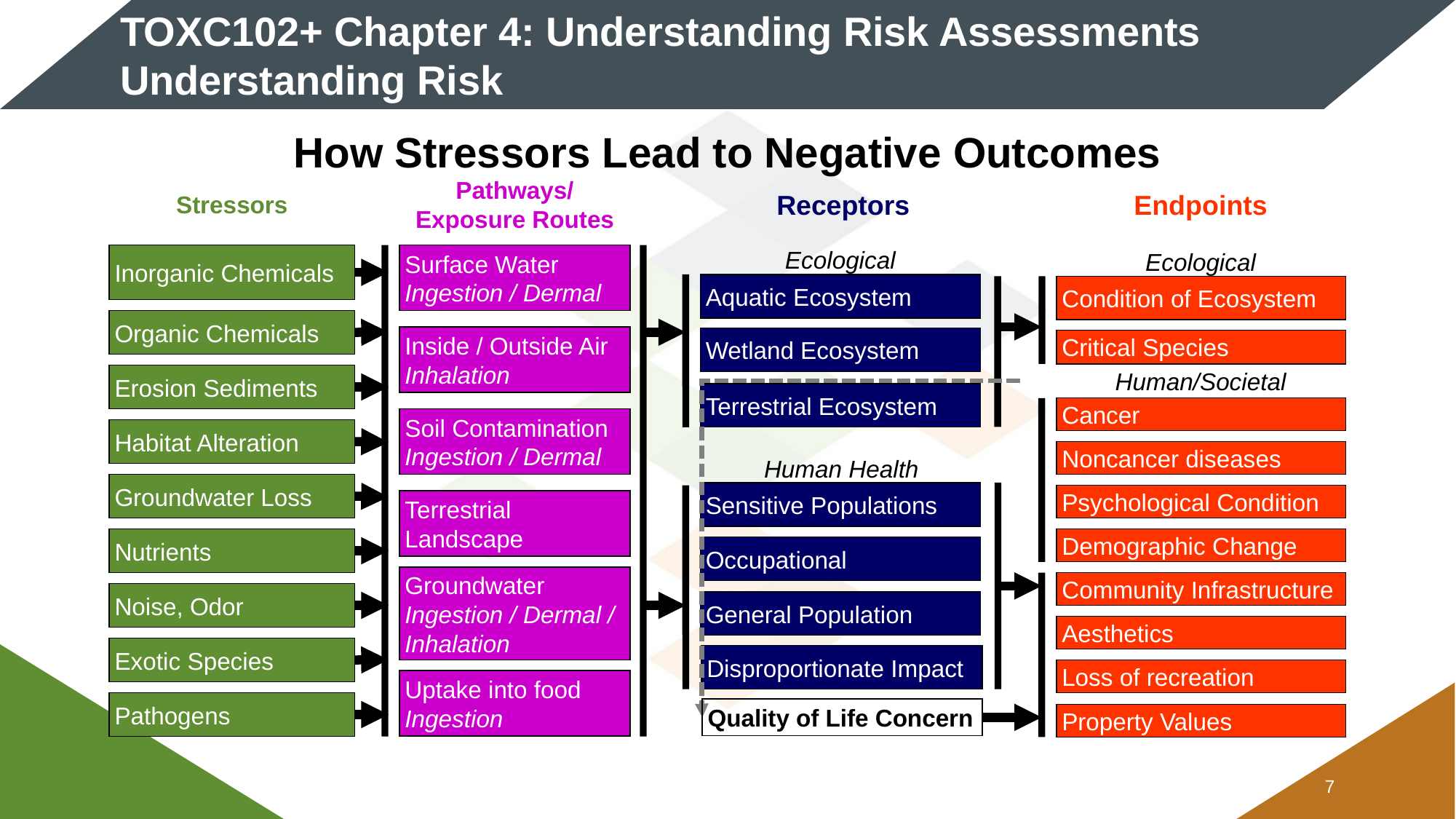

# TOXC102+ Chapter 4: Understanding Risk Assessments Understanding Risk
How Stressors Lead to Negative Outcomes
Stressors
Inorganic Chemicals
Organic Chemicals
Erosion Sediments
Habitat Alteration
Groundwater Loss
Nutrients
Noise, Odor
Exotic Species
Pathogens
Pathways/
Exposure Routes
Surface Water
Ingestion / Dermal
Inside / Outside Air Inhalation
Soil Contamination
Ingestion / Dermal
Terrestrial Landscape
Groundwater
Ingestion / Dermal / Inhalation
Uptake into food
Ingestion
Receptors
Ecological
Aquatic Ecosystem
Wetland Ecosystem
Terrestrial Ecosystem
Human Health
Sensitive Populations
Occupational
General Population
Disproportionate Impact
Endpoints
Ecological
Condition of Ecosystem
Critical Species
Human/Societal
Cancer
Noncancer diseases
Psychological Condition
Demographic Change
Community Infrastructure
Aesthetics
Loss of recreation
Property Values

Quality of Life Concern
7